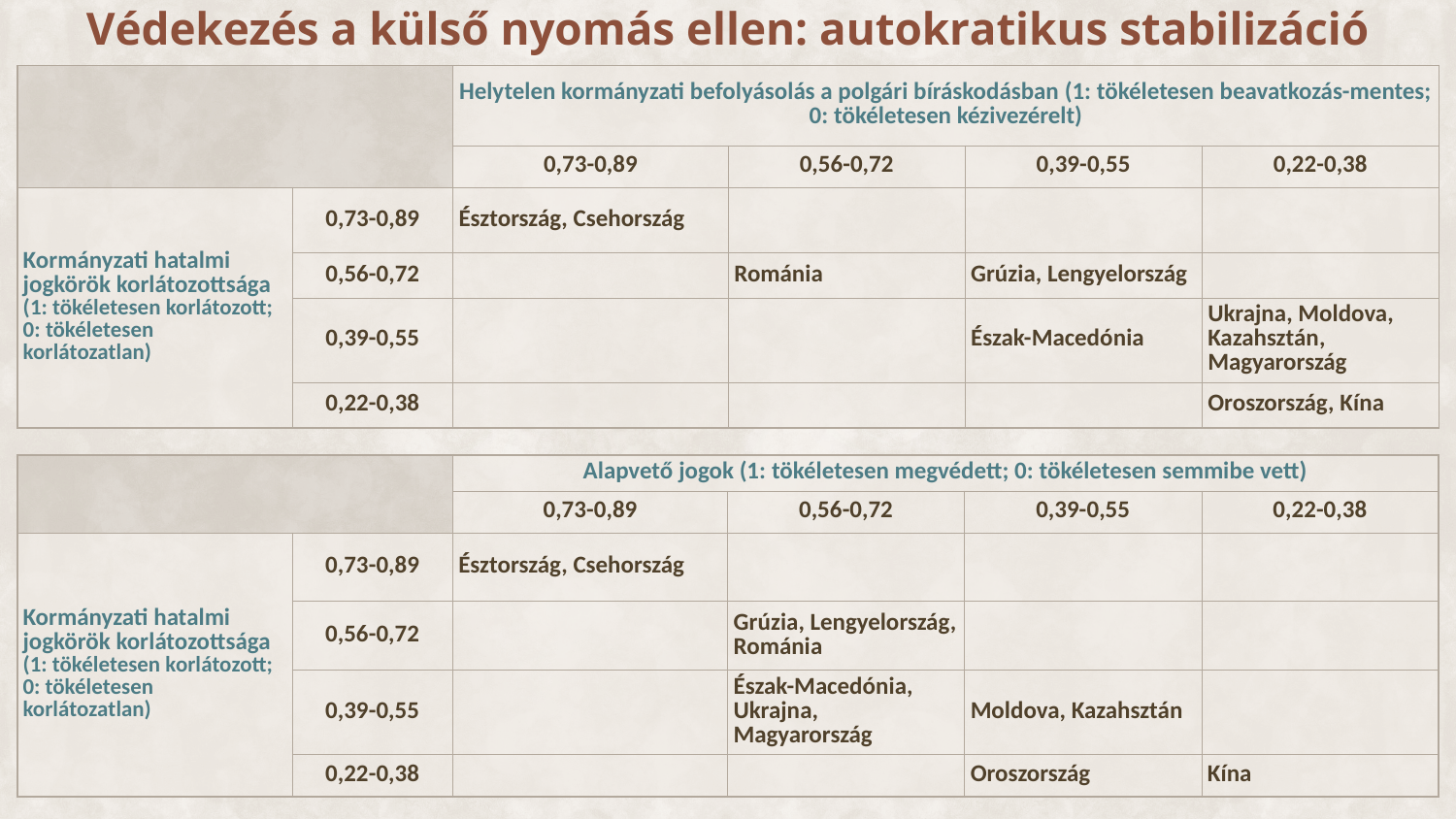

# Védekezés a külső nyomás ellen: autokratikus stabilizáció
|  |  | Helytelen kormányzati befolyásolás a polgári bíráskodásban (1: tökéletesen beavatkozás-mentes; 0: tökéletesen kézivezérelt) |  |  |  |
| --- | --- | --- | --- | --- | --- |
|  |  | 0,73-0,89 | 0,56-0,72 | 0,39-0,55 | 0,22-0,38 |
| Kormányzati hatalmi jogkörök korlátozottsága (1: tökéletesen korlátozott; 0: tökéletesen korlátozatlan) | 0,73-0,89 | Észtország, Csehország |  |  |  |
|  | 0,56-0,72 |  | Románia | Grúzia, Lengyelország |  |
|  | 0,39-0,55 |  |  | Észak-Macedónia | Ukrajna, Moldova, Kazahsztán, Magyarország |
|  | 0,22-0,38 |  |  |  | Oroszország, Kína |
|  |  | Alapvető jogok (1: tökéletesen megvédett; 0: tökéletesen semmibe vett) |  |  |  |
| --- | --- | --- | --- | --- | --- |
|  |  | 0,73-0,89 | 0,56-0,72 | 0,39-0,55 | 0,22-0,38 |
| Kormányzati hatalmi jogkörök korlátozottsága (1: tökéletesen korlátozott; 0: tökéletesen korlátozatlan) | 0,73-0,89 | Észtország, Csehország |  |  |  |
|  | 0,56-0,72 |  | Grúzia, Lengyelország, Románia |  |  |
|  | 0,39-0,55 |  | Észak-Macedónia, Ukrajna, Magyarország | Moldova, Kazahsztán |  |
|  | 0,22-0,38 |  |  | Oroszország | Kína |